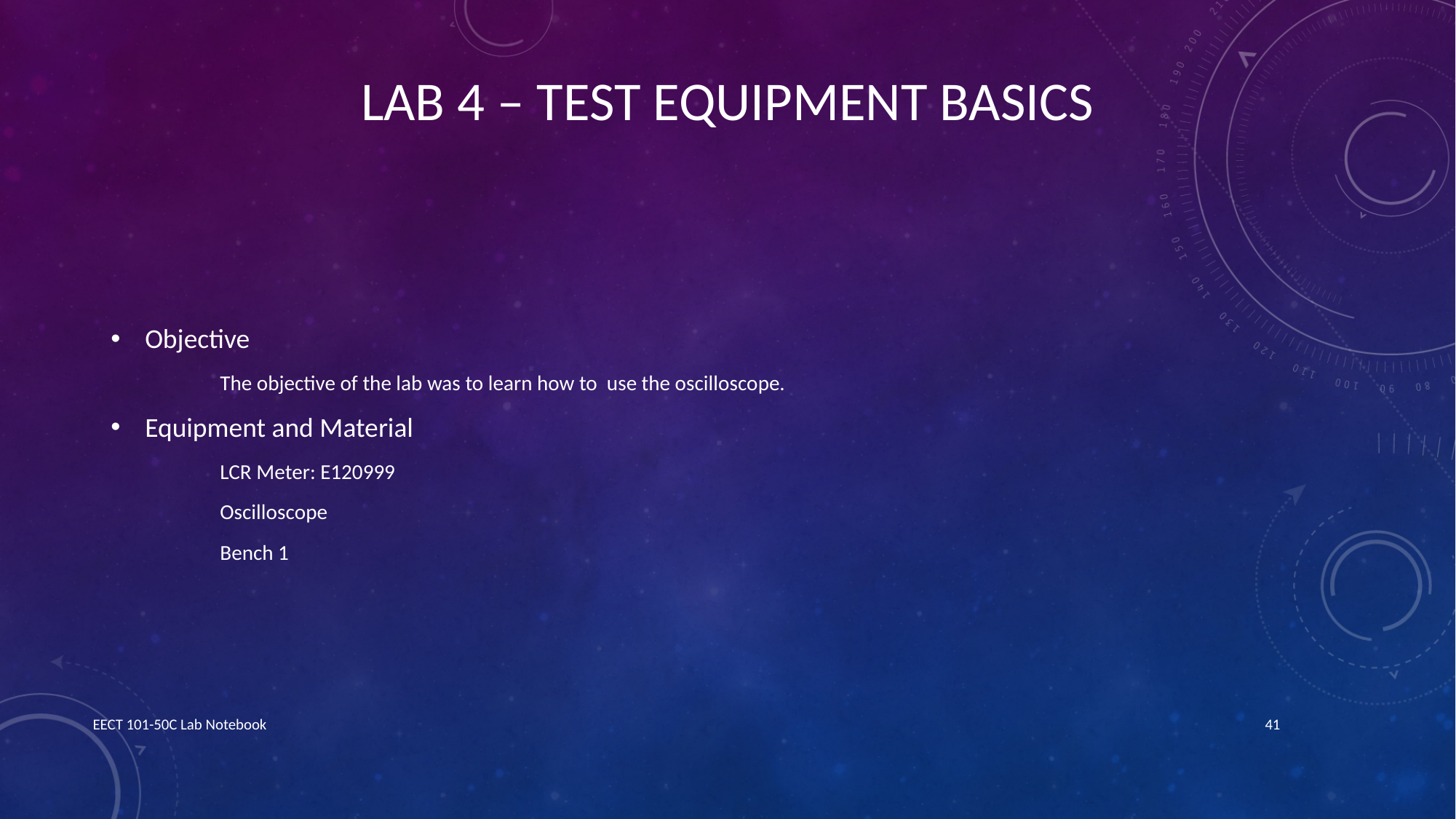

# Lab 4 – Test Equipment Basics
Objective
The objective of the lab was to learn how to  use the oscilloscope.
Equipment and Material
LCR Meter: E120999
Oscilloscope
Bench 1
EECT 101-50C Lab Notebook
41